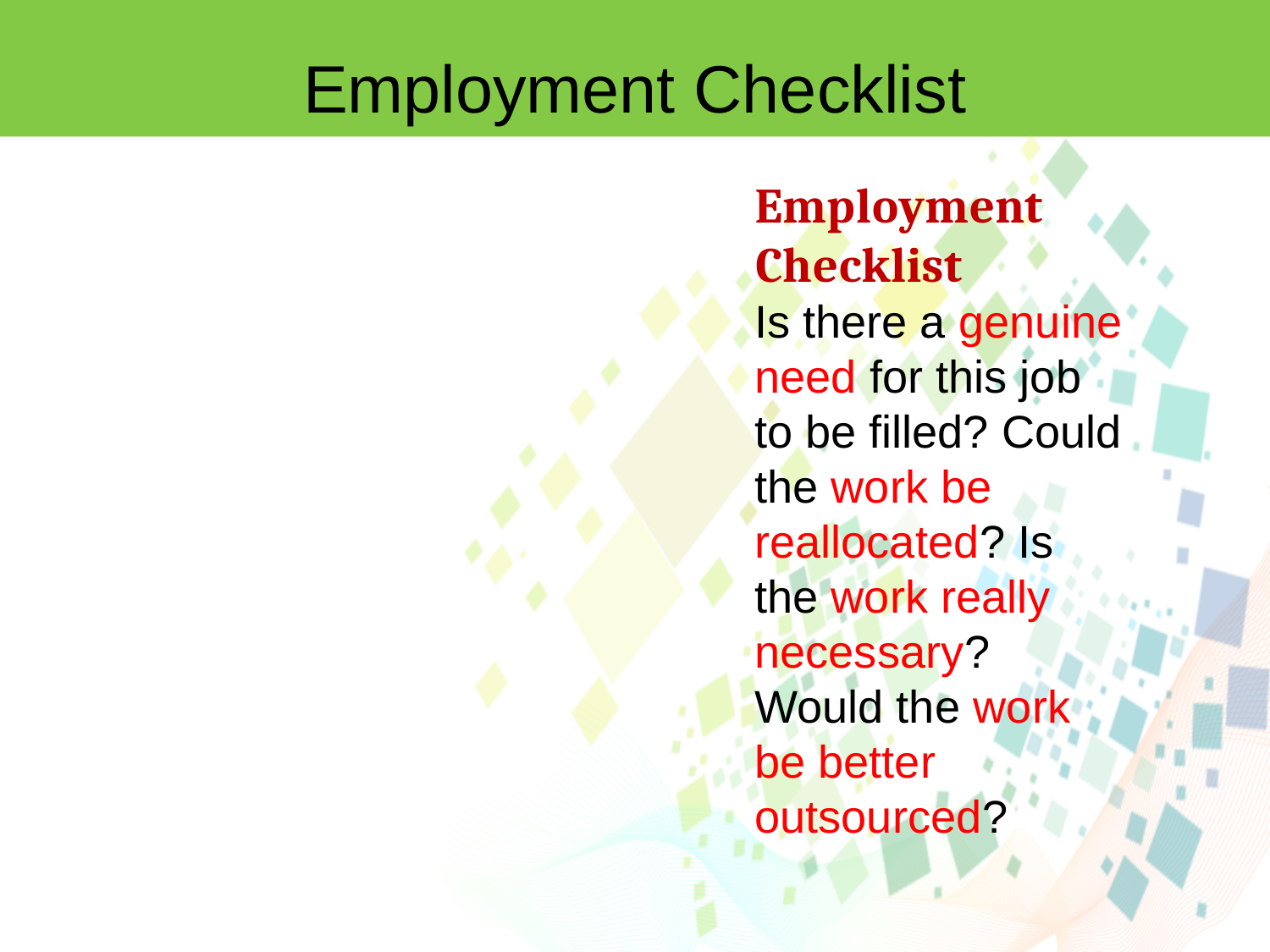

Employment Checklist
Employment Checklist
Is there a genuine need for this job to be filled? Could the work be reallocated? Is the work really necessary? Would the work be better outsourced?